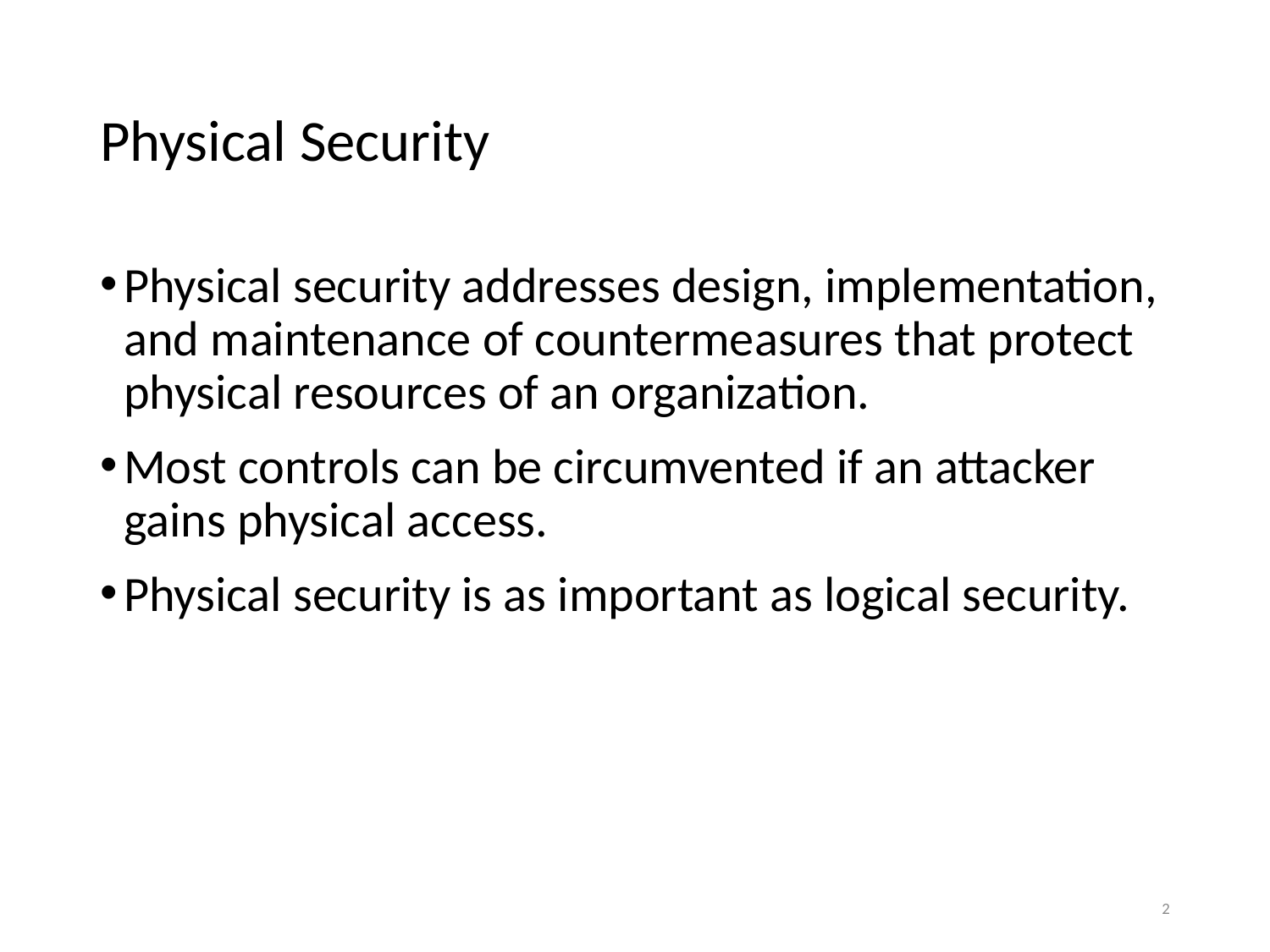

# Physical Security
Physical security addresses design, implementation, and maintenance of countermeasures that protect physical resources of an organization.
Most controls can be circumvented if an attacker gains physical access.
Physical security is as important as logical security.
2